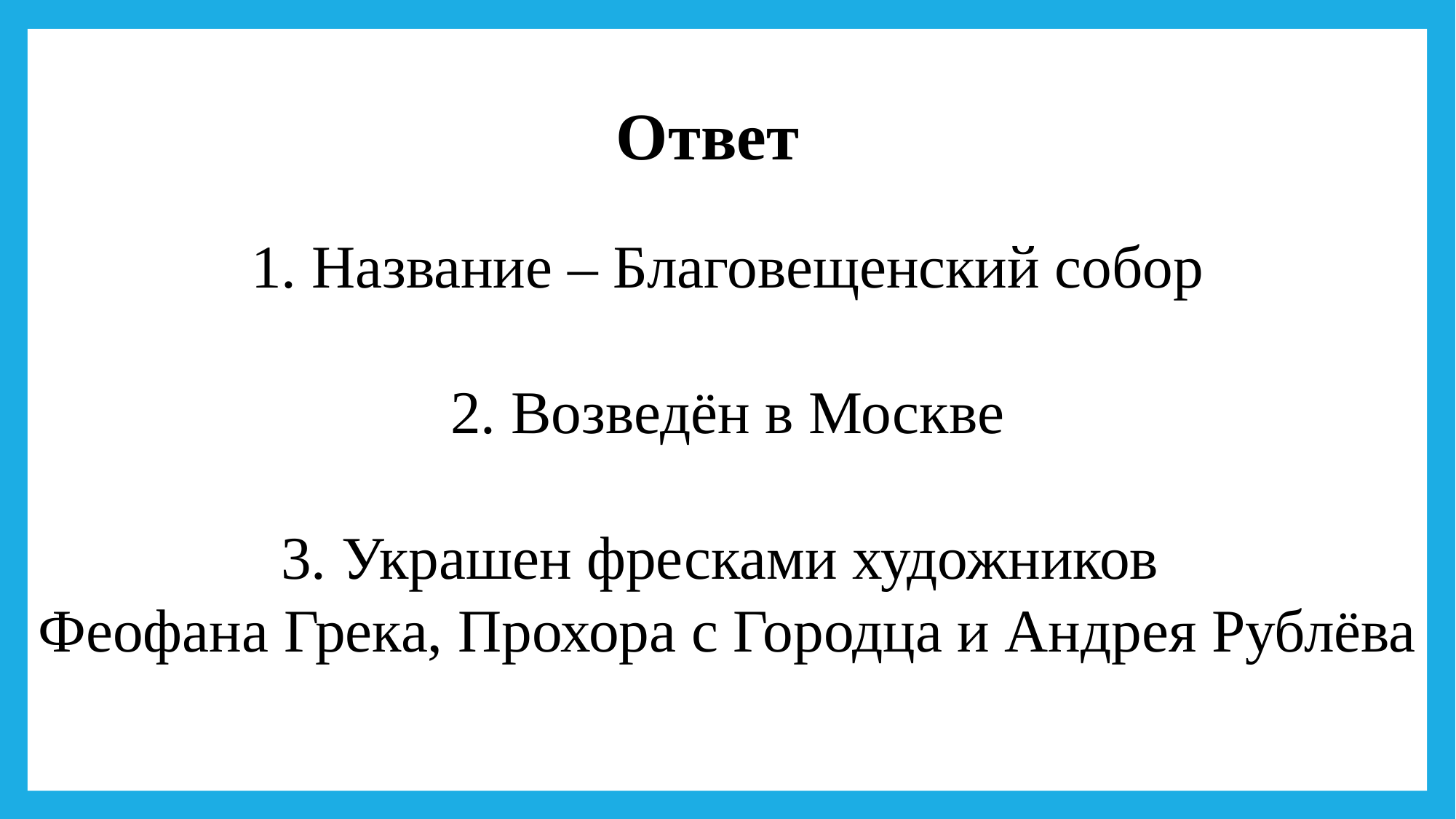

Ответ
1. Название – Благовещенский собор

2. Возведён в Москве

3. Украшен фресками художников
Феофана Грека, Прохора с Городца и Андрея Рублёва